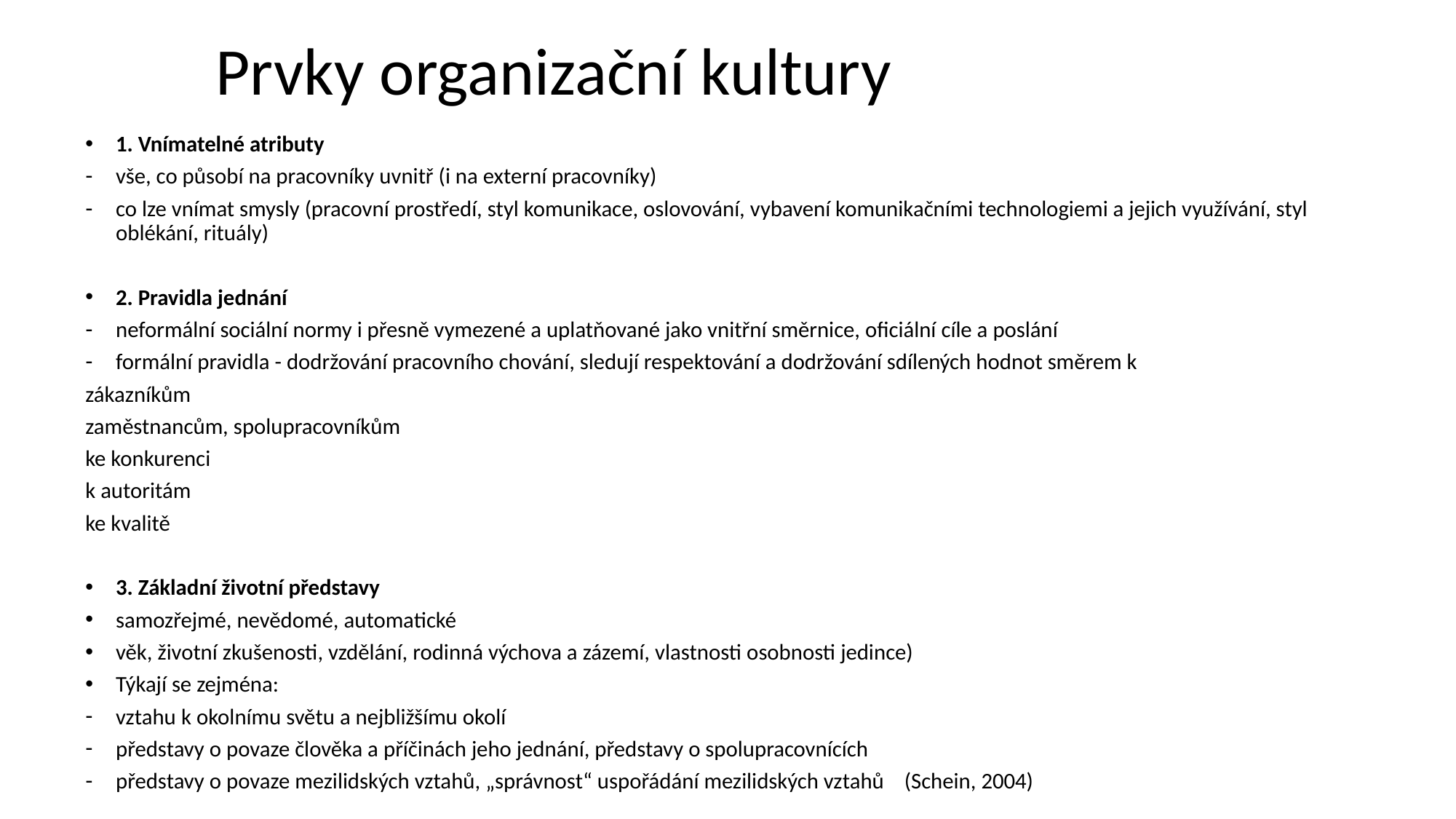

# Prvky organizační kultury
1. Vnímatelné atributy
vše, co působí na pracovníky uvnitř (i na externí pracovníky)
co lze vnímat smysly (pracovní prostředí, styl komunikace, oslovování, vybavení komunikačními technologiemi a jejich využívání, styl oblékání, rituály)

2. Pravidla jednání
neformální sociální normy i přesně vymezené a uplatňované jako vnitřní směrnice, oficiální cíle a poslání
formální pravidla - dodržování pracovního chování, sledují respektování a dodržování sdílených hodnot směrem k
zákazníkům
zaměstnancům, spolupracovníkům
ke konkurenci
k autoritám
ke kvalitě

3. Základní životní představy
samozřejmé, nevědomé, automatické
věk, životní zkušenosti, vzdělání, rodinná výchova a zázemí, vlastnosti osobnosti jedince)
Týkají se zejména:
vztahu k okolnímu světu a nejbližšímu okolí
představy o povaze člověka a příčinách jeho jednání, představy o spolupracovnících
představy o povaze mezilidských vztahů, „správnost“ uspořádání mezilidských vztahů    (Schein, 2004)